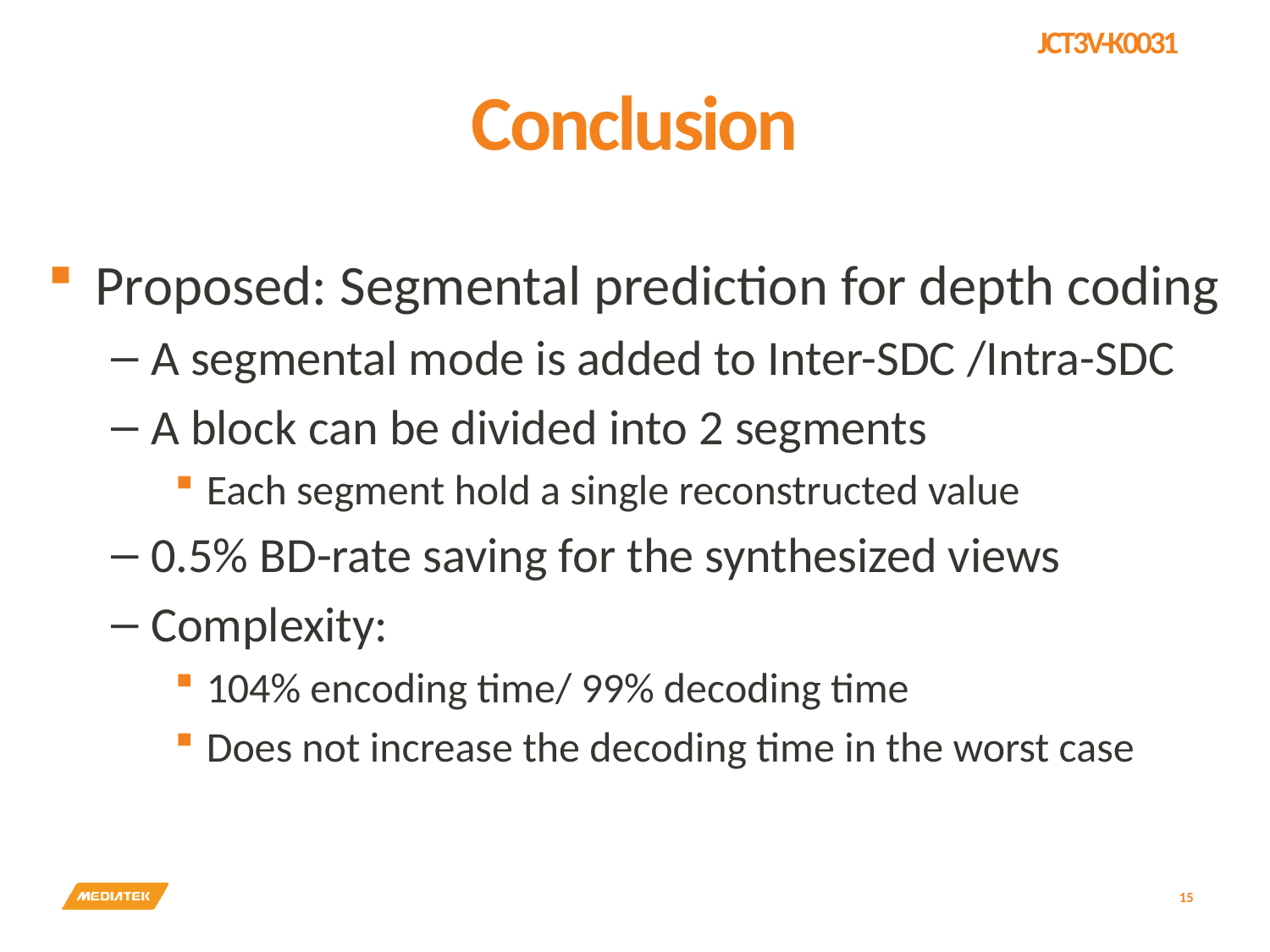

# Conclusion
Proposed: Segmental prediction for depth coding
A segmental mode is added to Inter-SDC /Intra-SDC
A block can be divided into 2 segments
Each segment hold a single reconstructed value
0.5% BD-rate saving for the synthesized views
Complexity:
104% encoding time/ 99% decoding time
Does not increase the decoding time in the worst case

15